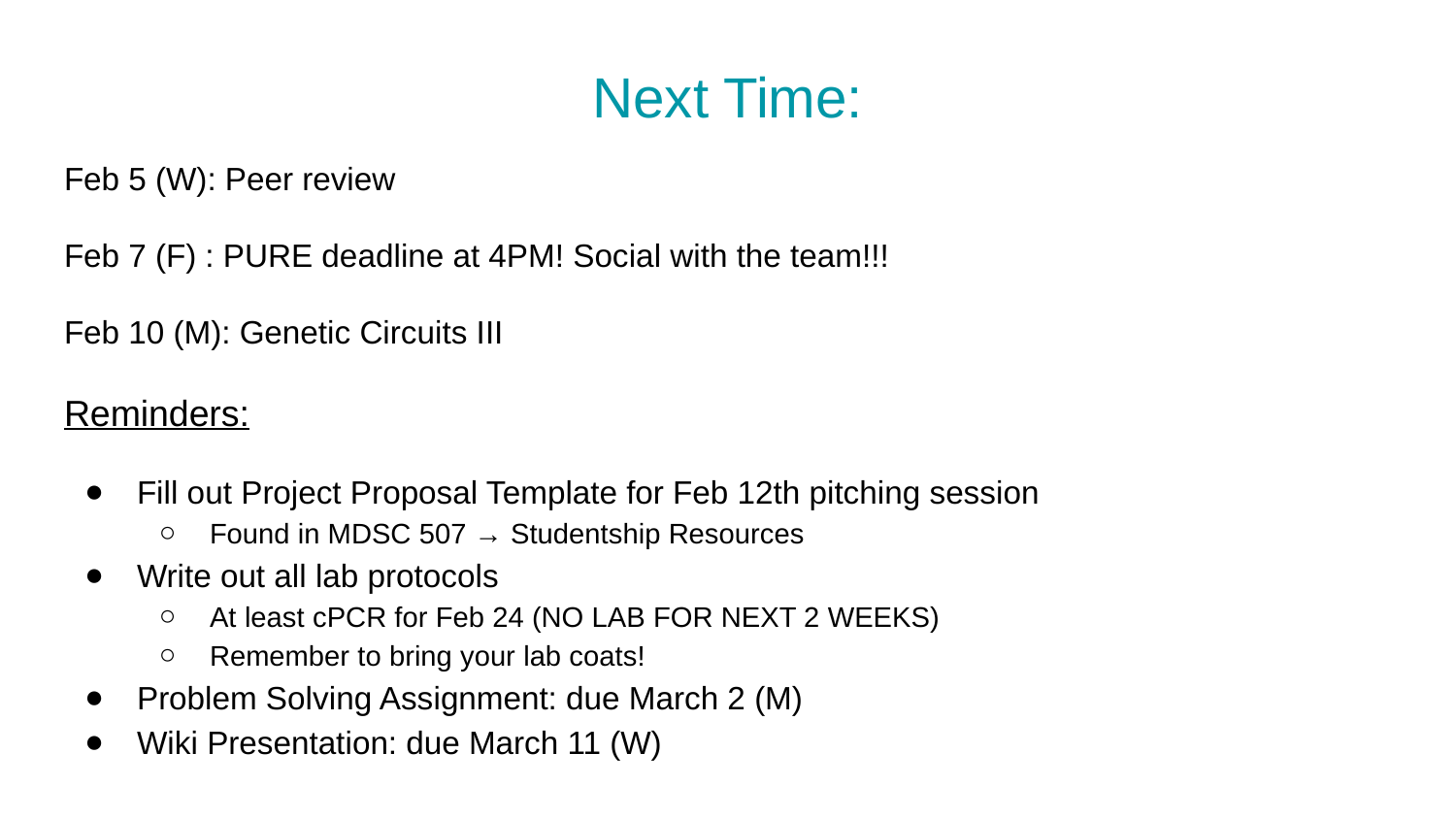

# Next Time:
Feb 5 (W): Peer review
Feb 7 (F) : PURE deadline at 4PM! Social with the team!!!
Feb 10 (M): Genetic Circuits III
Reminders:
Fill out Project Proposal Template for Feb 12th pitching session
Found in MDSC 507 → Studentship Resources
Write out all lab protocols
At least cPCR for Feb 24 (NO LAB FOR NEXT 2 WEEKS)
Remember to bring your lab coats!
Problem Solving Assignment: due March 2 (M)
Wiki Presentation: due March 11 (W)